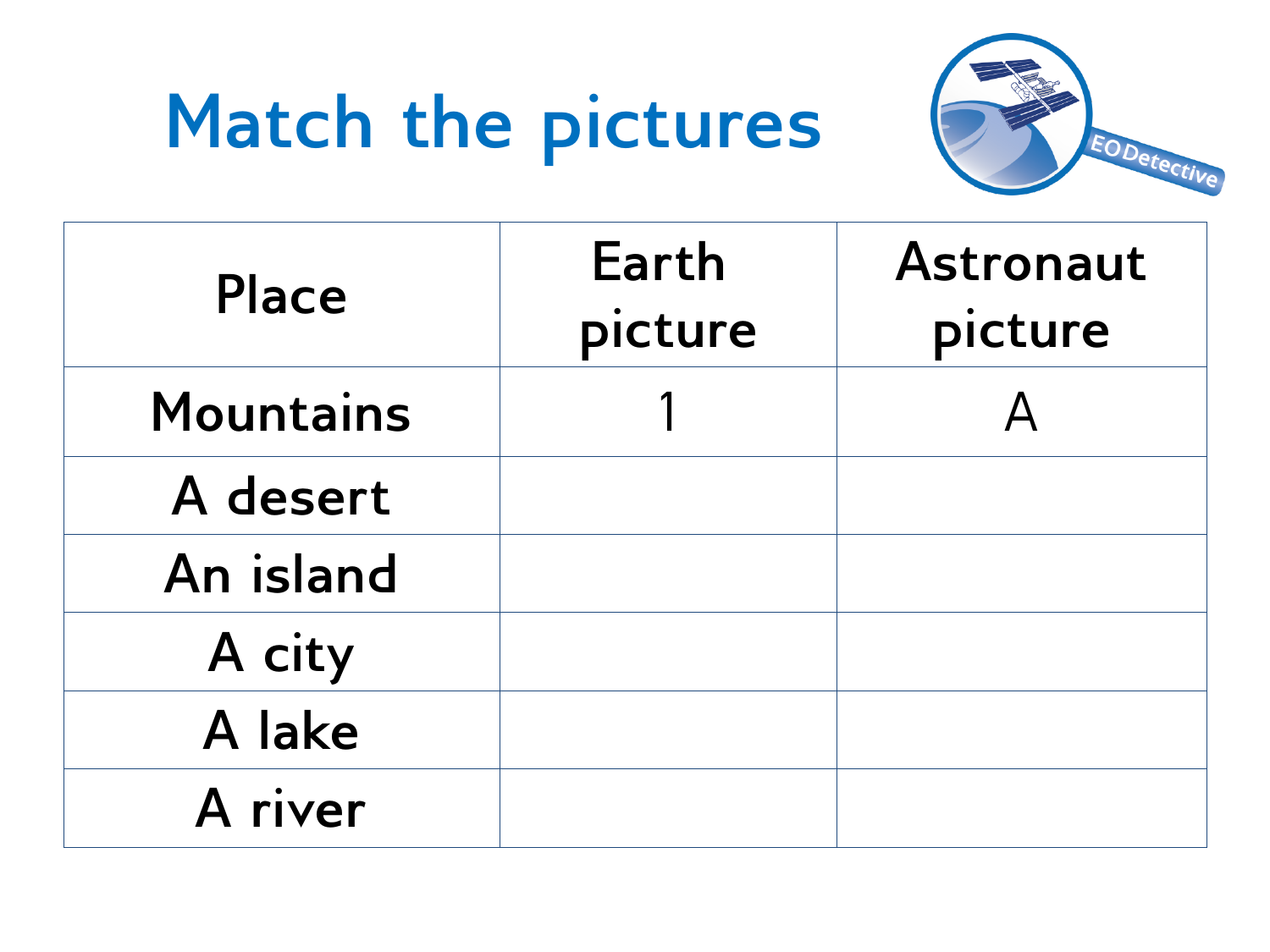

# Match the pictures
| Place | Earth picture | Astronaut picture |
| --- | --- | --- |
| Mountains | 1 | A |
| A desert |  |  |
| An island |  |  |
| A city |  |  |
| A lake |  |  |
| A river |  |  |